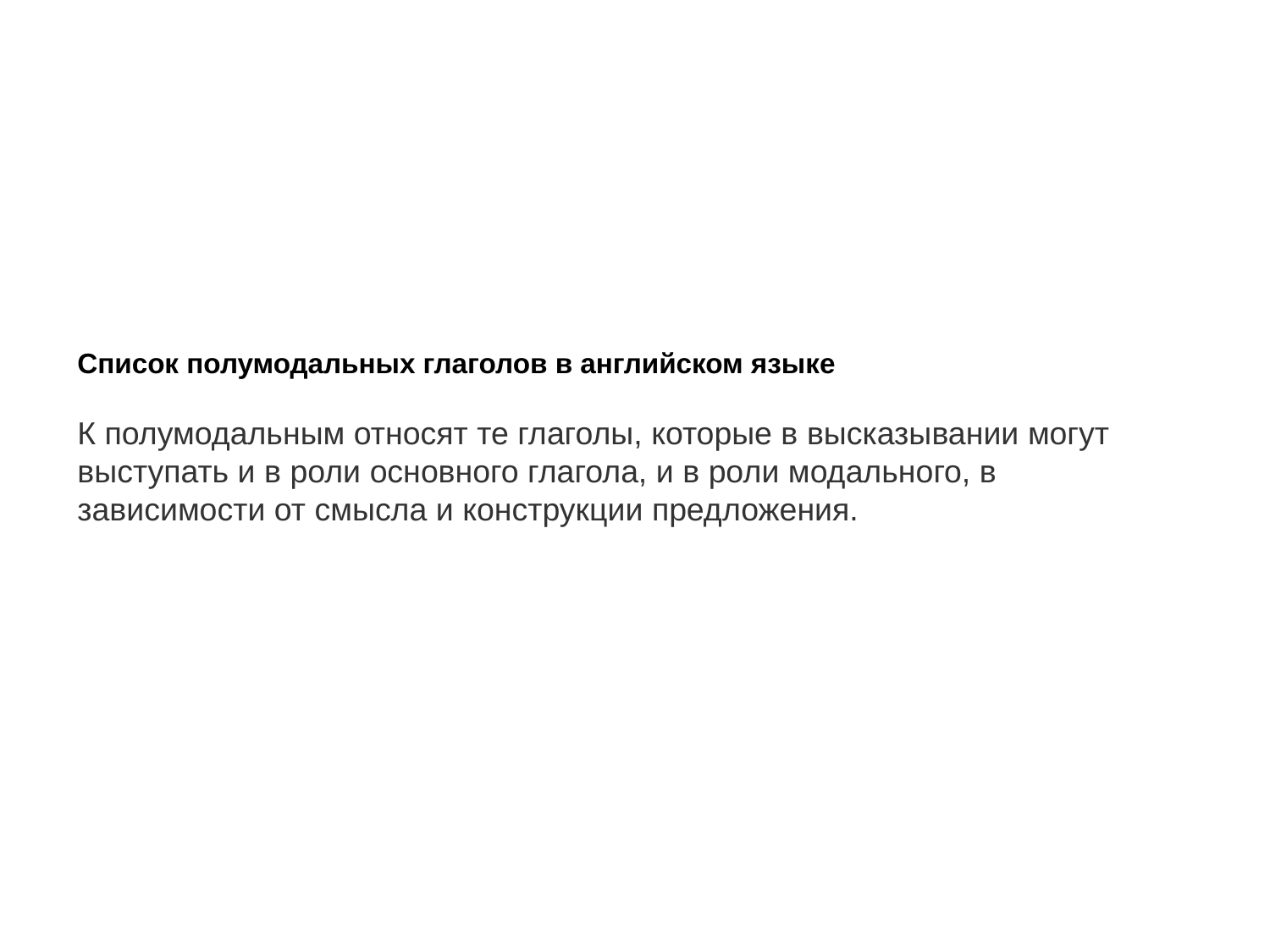

Список полумодальных глаголов в английском языке

К полумодальным относят те глаголы, которые в высказывании могут выступать и в роли основного глагола, и в роли модального, в зависимости от смысла и конструкции предложения.